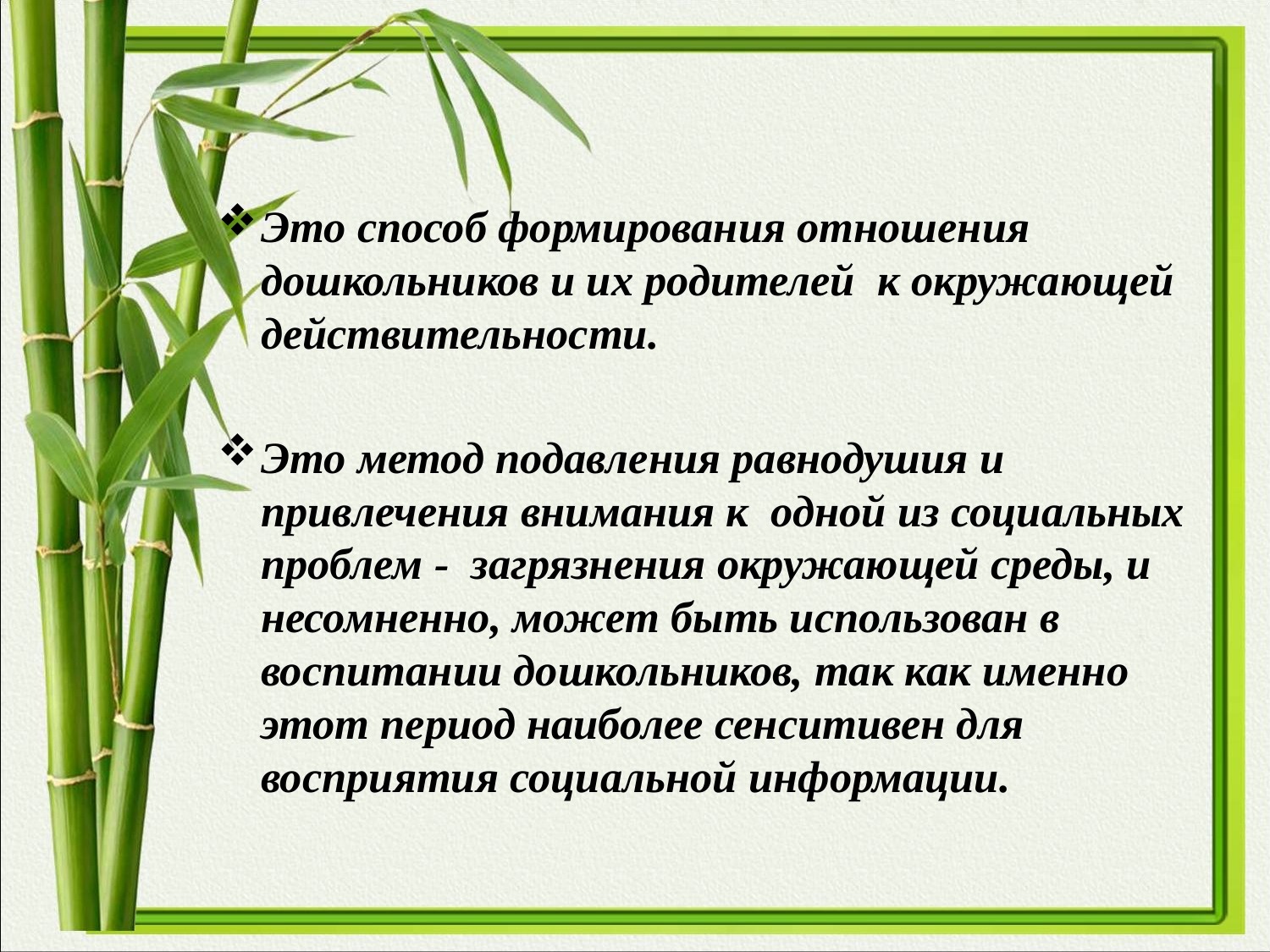

Это способ формирования отношения дошкольников и их родителей  к окружающей действительности.

Это метод подавления равнодушия и привлечения внимания к  одной из социальных проблем -  загрязнения окружающей среды, и несомненно, может быть использован в воспитании дошкольников, так как именно этот период наиболее сенситивен для восприятия социальной информации.